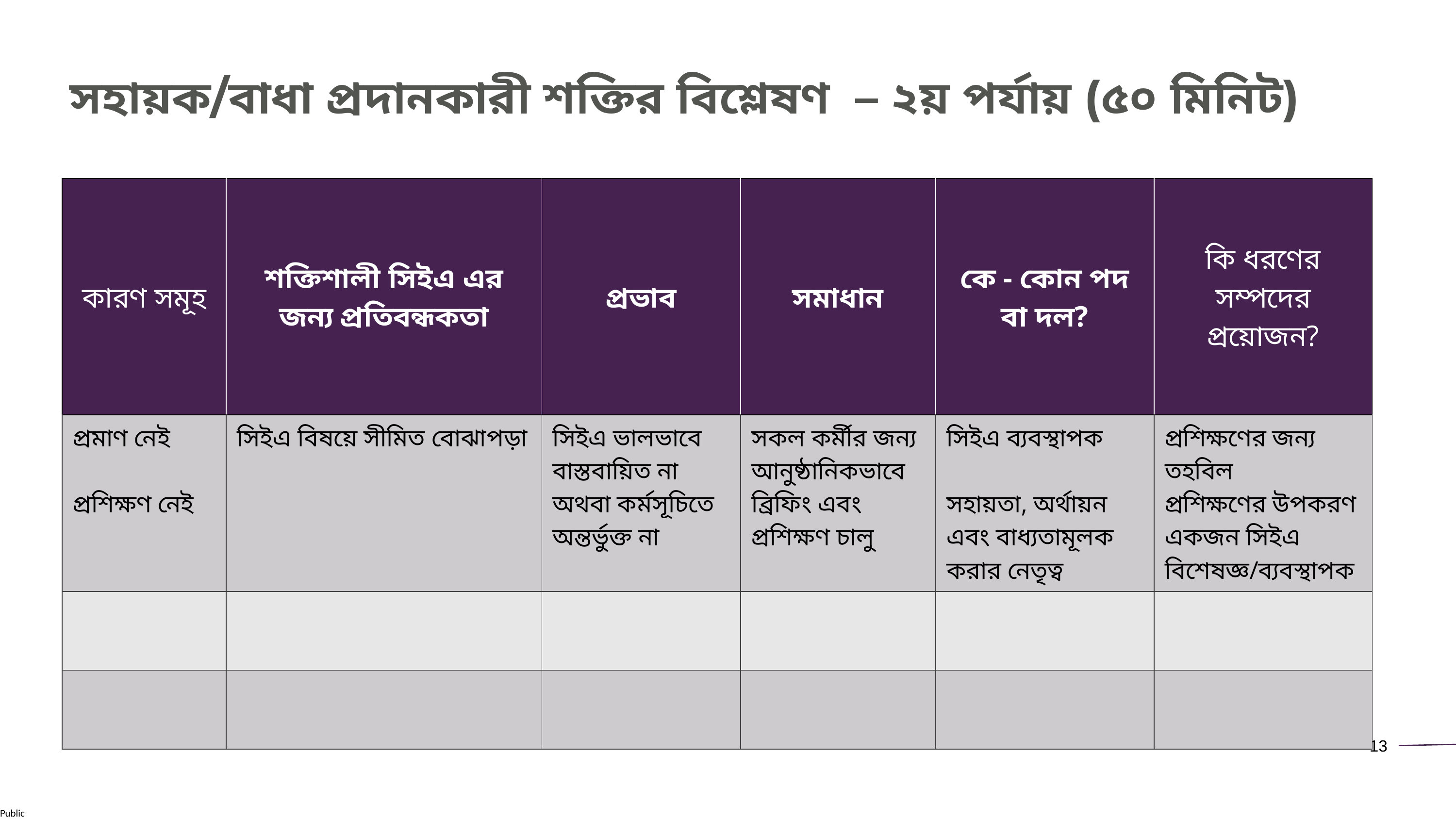

সহায়ক/বাধা প্রদানকারী শক্তির বিশ্লেষণ  – ২য় পর্যায় (৫০ মিনিট)
| কারণ সমূহ | শক্তিশালী সিইএ এর জন্য প্রতিবন্ধকতা | প্রভাব | সমাধান | কে - কোন পদ বা দল? | কি ধরণের সম্পদের প্রয়োজন? |
| --- | --- | --- | --- | --- | --- |
| প্রমাণ নেই প্রশিক্ষণ নেই | সিইএ বিষয়ে সীমিত বোঝাপড়া | সিইএ ভালভাবে বাস্তবায়িত না অথবা কর্মসূচিতে অন্তর্ভুক্ত না | সকল কর্মীর জন্য আনুষ্ঠানিকভাবে ব্রিফিং এবং প্রশিক্ষণ চালু | সিইএ ব্যবস্থাপক সহায়তা, অর্থায়ন এবং বাধ্যতামূলক করার নেতৃত্ব | প্রশিক্ষণের জন্য তহবিল প্রশিক্ষণের উপকরণ একজন সিইএ বিশেষজ্ঞ/ব্যবস্থাপক |
|  |  |  |  |  |  |
|  |  |  |  |  |  |
INTERGRATION